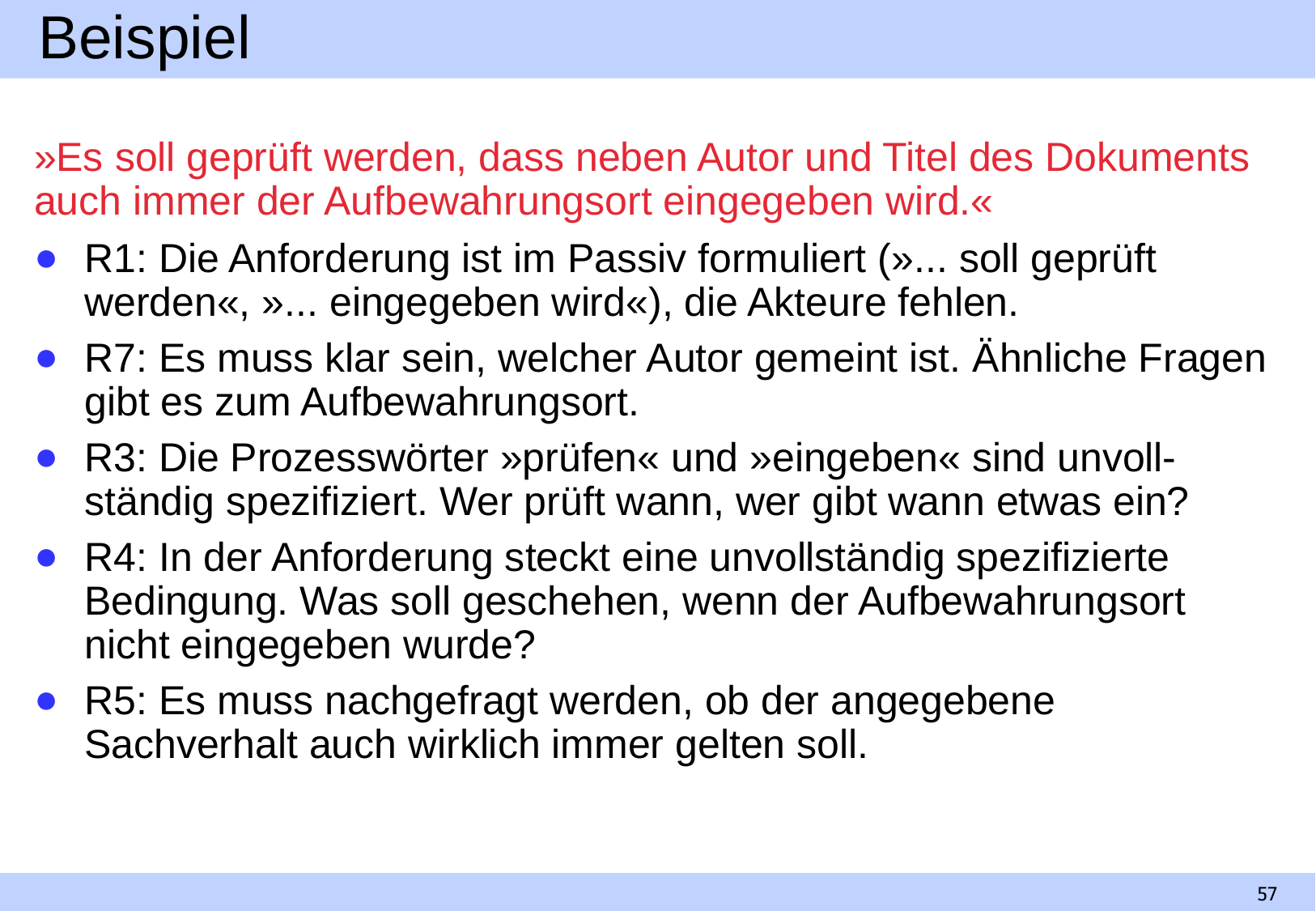

# Beispiel
»Es soll geprüft werden, dass neben Autor und Titel des Dokuments auch immer der Aufbewahrungsort eingegeben wird.«
R1: Die Anforderung ist im Passiv formuliert (»... soll geprüft werden«, »... eingegeben wird«), die Akteure fehlen.
R7: Es muss klar sein, welcher Autor gemeint ist. Ähnliche Fragen gibt es zum Aufbewahrungsort.
R3: Die Prozesswörter »prüfen« und »eingeben« sind unvoll-ständig spezifiziert. Wer prüft wann, wer gibt wann etwas ein?
R4: In der Anforderung steckt eine unvollständig spezifizierte Bedingung. Was soll geschehen, wenn der Aufbewahrungsort nicht eingegeben wurde?
R5: Es muss nachgefragt werden, ob der angegebene Sachverhalt auch wirklich immer gelten soll.
57